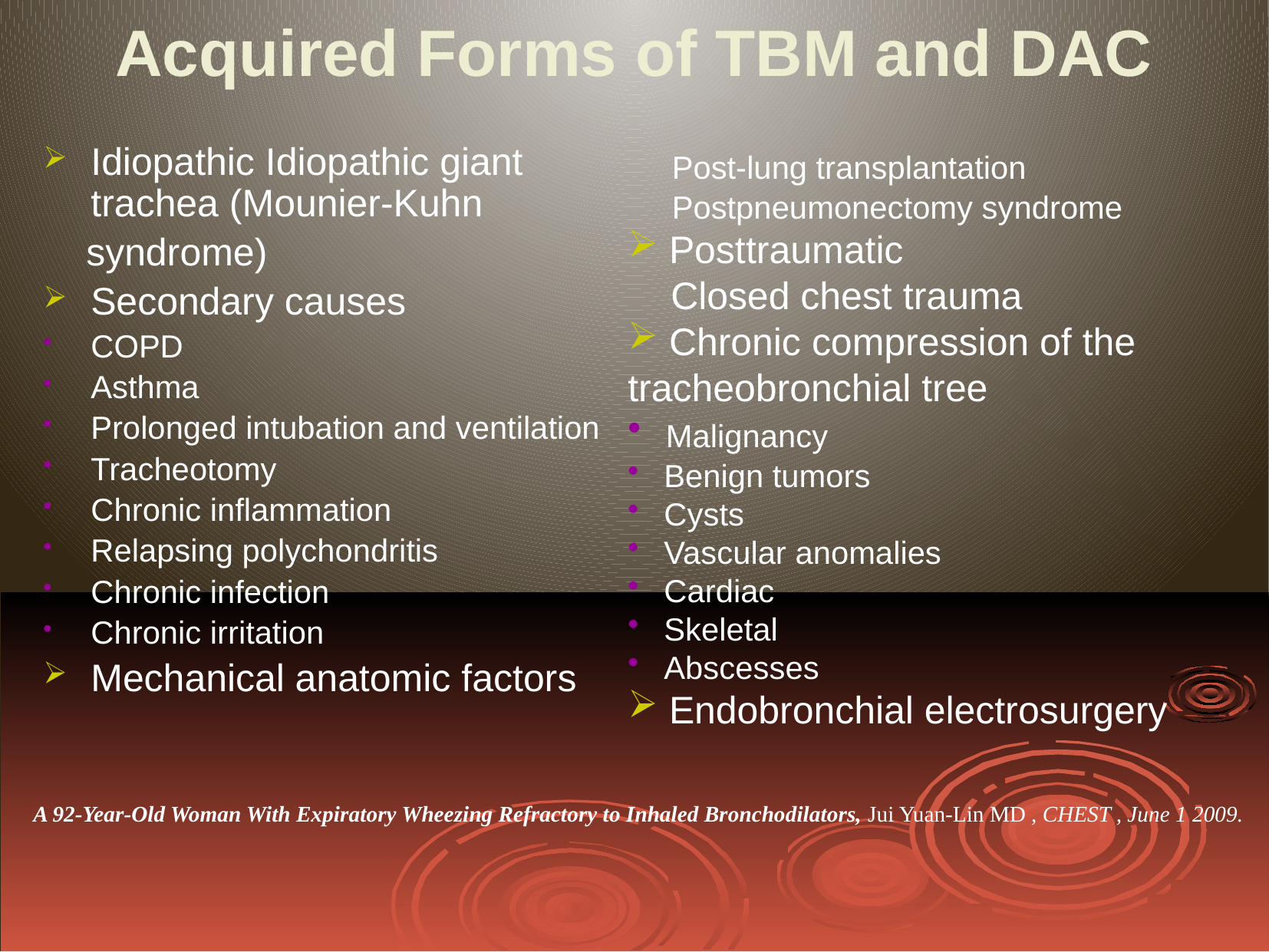

# Acquired Forms of TBM and DAC
Idiopathic Idiopathic giant trachea (Mounier-Kuhn
    syndrome)
Secondary causes
COPD
Asthma
Prolonged intubation and ventilation
Tracheotomy
Chronic inflammation
Relapsing polychondritis
Chronic infection
Chronic irritation
Mechanical anatomic factors
     Post-lung transplantation
     Postpneumonectomy syndrome
 Posttraumatic
    Closed chest trauma
 Chronic compression of the
tracheobronchial tree
 Malignancy
 Benign tumors
 Cysts
 Vascular anomalies
 Cardiac
 Skeletal
 Abscesses
 Endobronchial electrosurgery

A 92-Year-Old Woman With Expiratory Wheezing Refractory to Inhaled Bronchodilators, Jui Yuan-Lin MD , CHEST , June 1 2009.